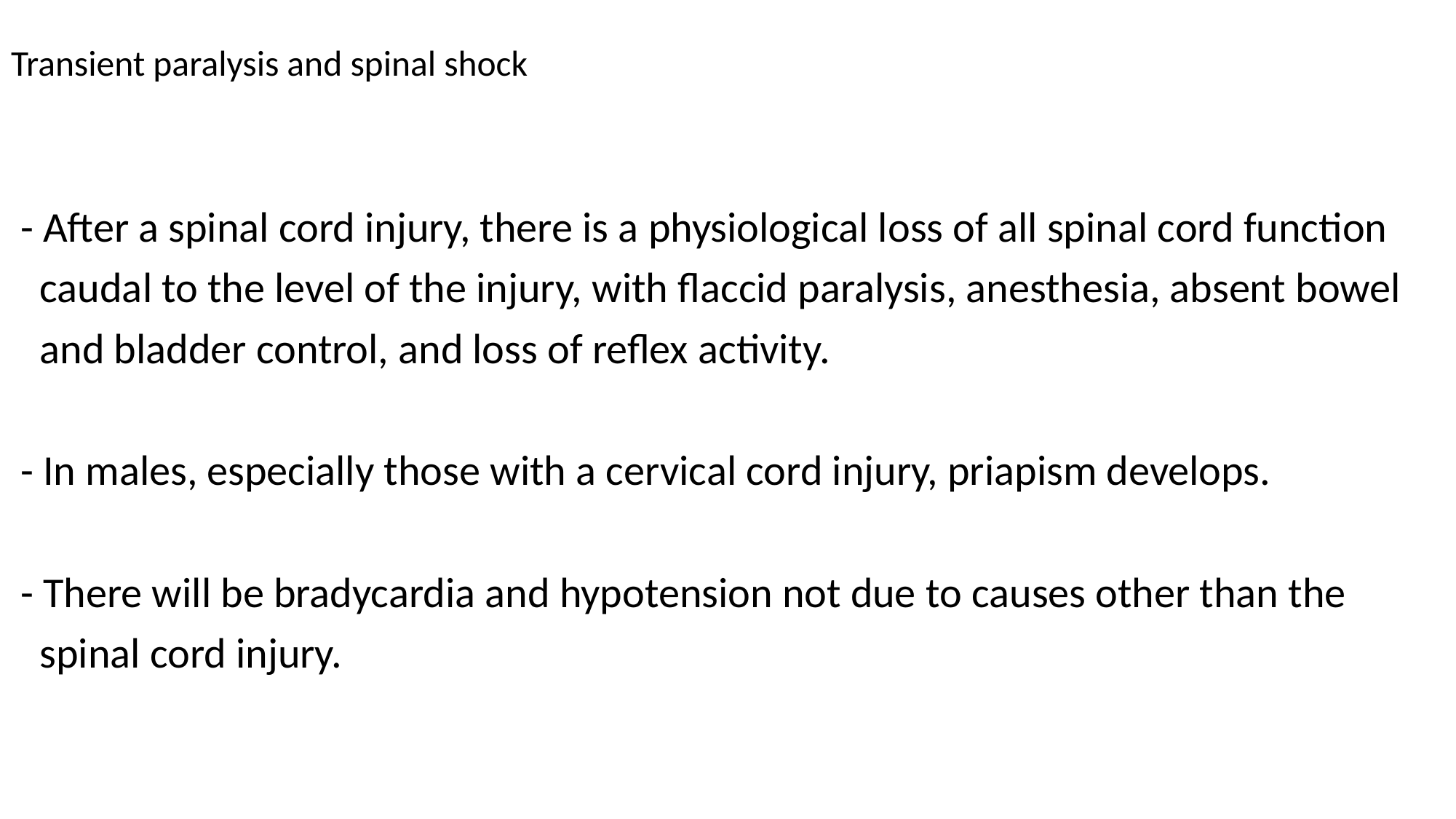

# Transient paralysis and spinal shock

 - After a spinal cord injury, there is a physiological loss of all spinal cord function
   caudal to the level of the injury, with flaccid paralysis, anesthesia, absent bowel
   and bladder control, and loss of reflex activity.

 - In males, especially those with a cervical cord injury, priapism develops.

 - There will be bradycardia and hypotension not due to causes other than the
   spinal cord injury.